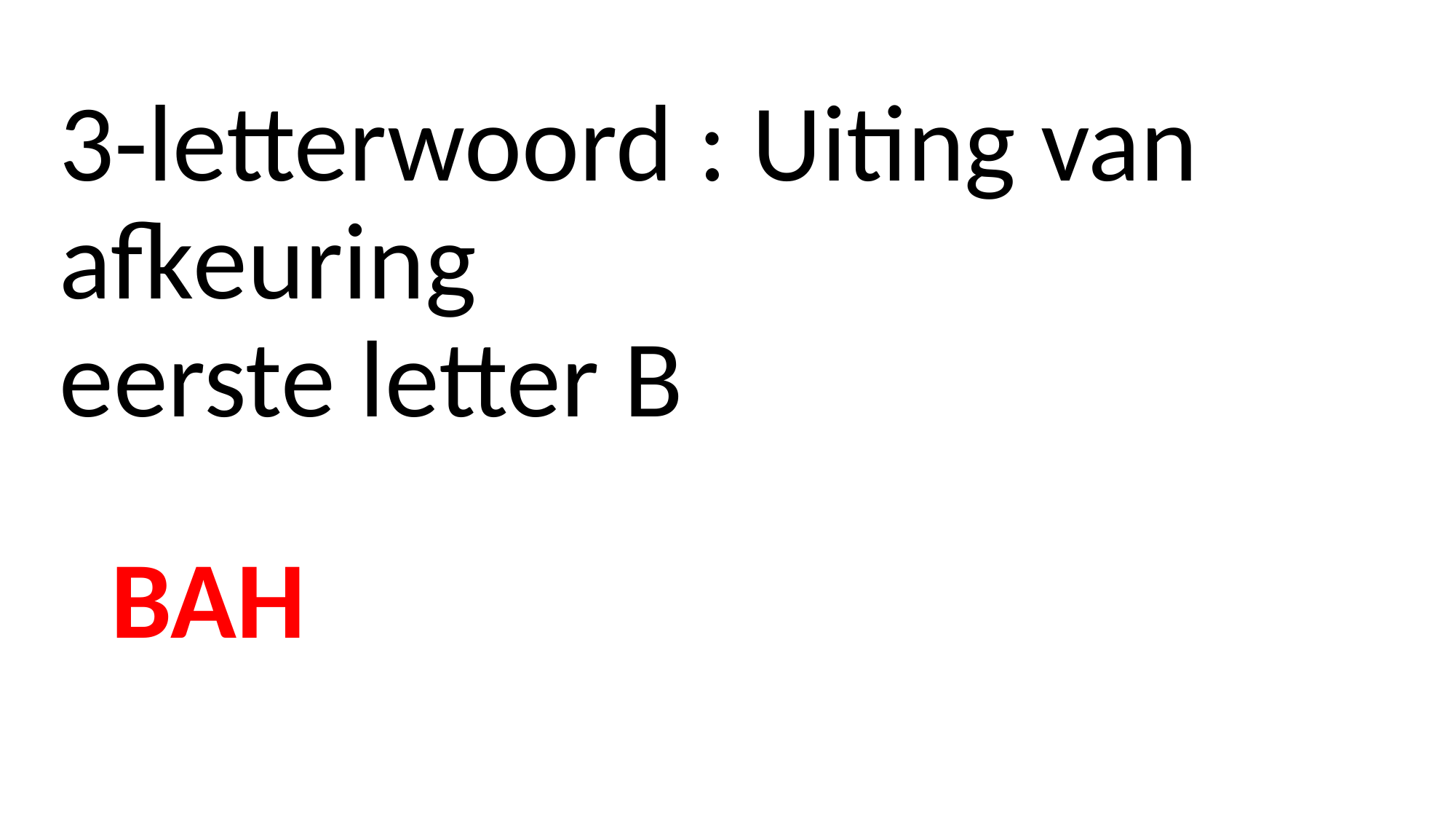

# 3-letterwoord : Uiting van afkeuring eerste letter B
BAH